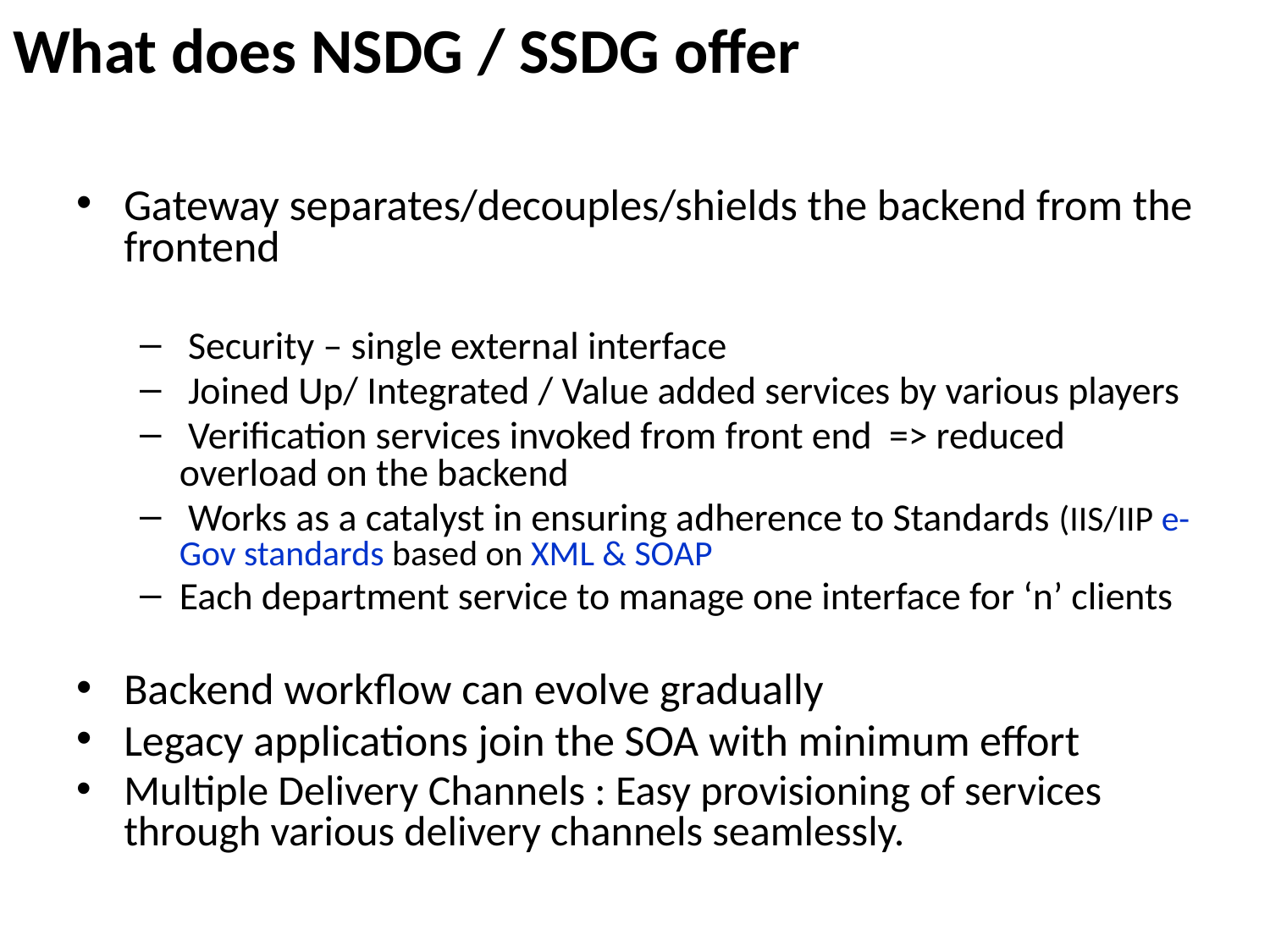

What does NSDG / SSDG offer
Gateway separates/decouples/shields the backend from the frontend

 Security – single external interface
 Joined Up/ Integrated / Value added services by various players
 Verification services invoked from front end  => reduced overload on the backend
 Works as a catalyst in ensuring adherence to Standards (IIS/IIP e-Gov standards based on XML & SOAP
Each department service to manage one interface for ‘n’ clients

Backend workflow can evolve gradually
Legacy applications join the SOA with minimum effort
Multiple Delivery Channels : Easy provisioning of services through various delivery channels seamlessly.